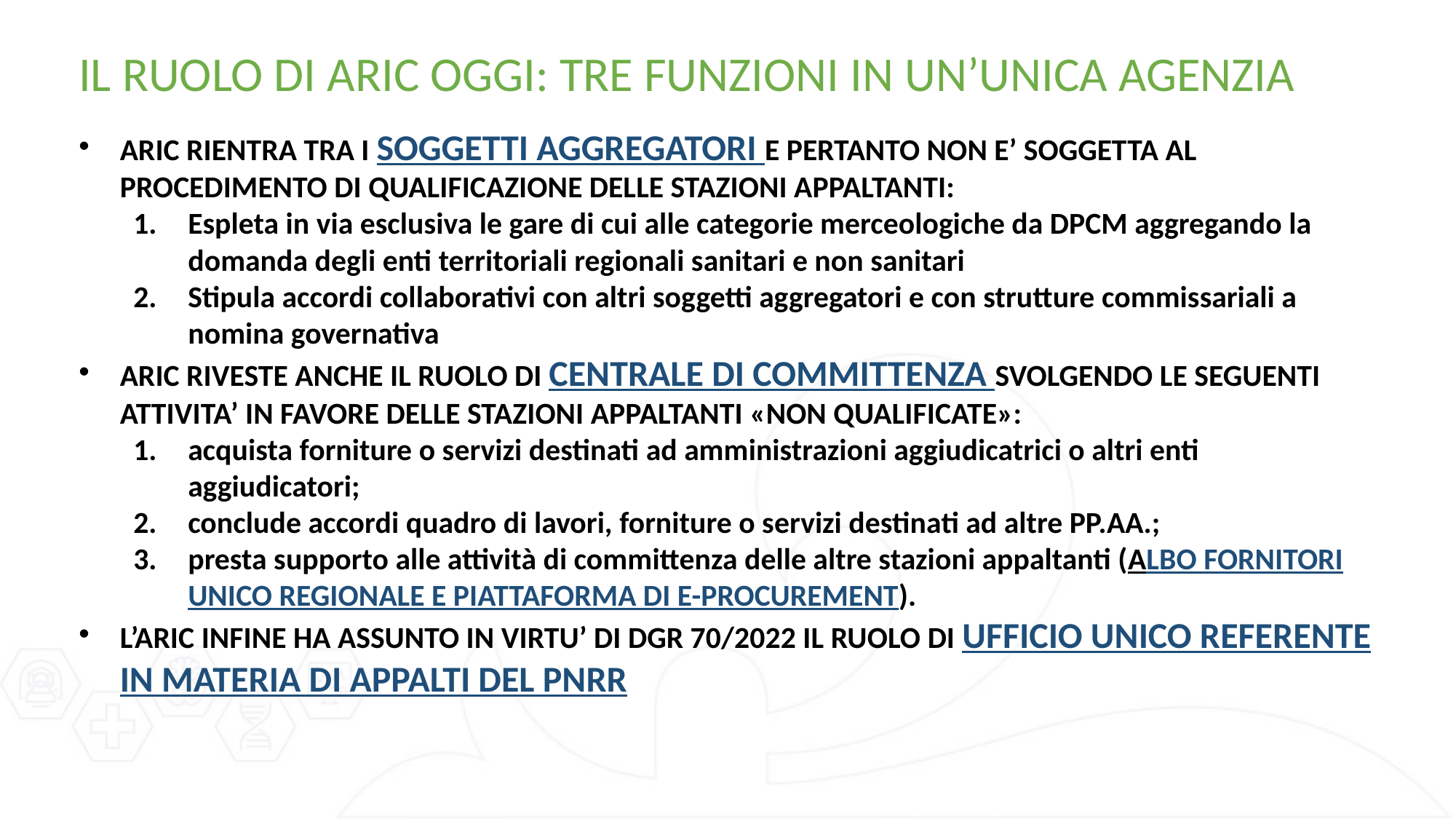

IL RUOLO DI ARIC OGGI: TRE FUNZIONI IN UN’UNICA AGENZIA
ARIC RIENTRA TRA I SOGGETTI AGGREGATORI E PERTANTO NON E’ SOGGETTA AL PROCEDIMENTO DI QUALIFICAZIONE DELLE STAZIONI APPALTANTI:
Espleta in via esclusiva le gare di cui alle categorie merceologiche da DPCM aggregando la domanda degli enti territoriali regionali sanitari e non sanitari
Stipula accordi collaborativi con altri soggetti aggregatori e con strutture commissariali a nomina governativa
ARIC RIVESTE ANCHE IL RUOLO DI CENTRALE DI COMMITTENZA SVOLGENDO LE SEGUENTI ATTIVITA’ IN FAVORE DELLE STAZIONI APPALTANTI «NON QUALIFICATE»:
acquista forniture o servizi destinati ad amministrazioni aggiudicatrici o altri enti aggiudicatori;
conclude accordi quadro di lavori, forniture o servizi destinati ad altre PP.AA.;
presta supporto alle attività di committenza delle altre stazioni appaltanti (ALBO FORNITORI UNICO REGIONALE E PIATTAFORMA DI E-PROCUREMENT).
L’ARIC INFINE HA ASSUNTO IN VIRTU’ DI DGR 70/2022 IL RUOLO DI UFFICIO UNICO REFERENTE IN MATERIA DI APPALTI DEL PNRR